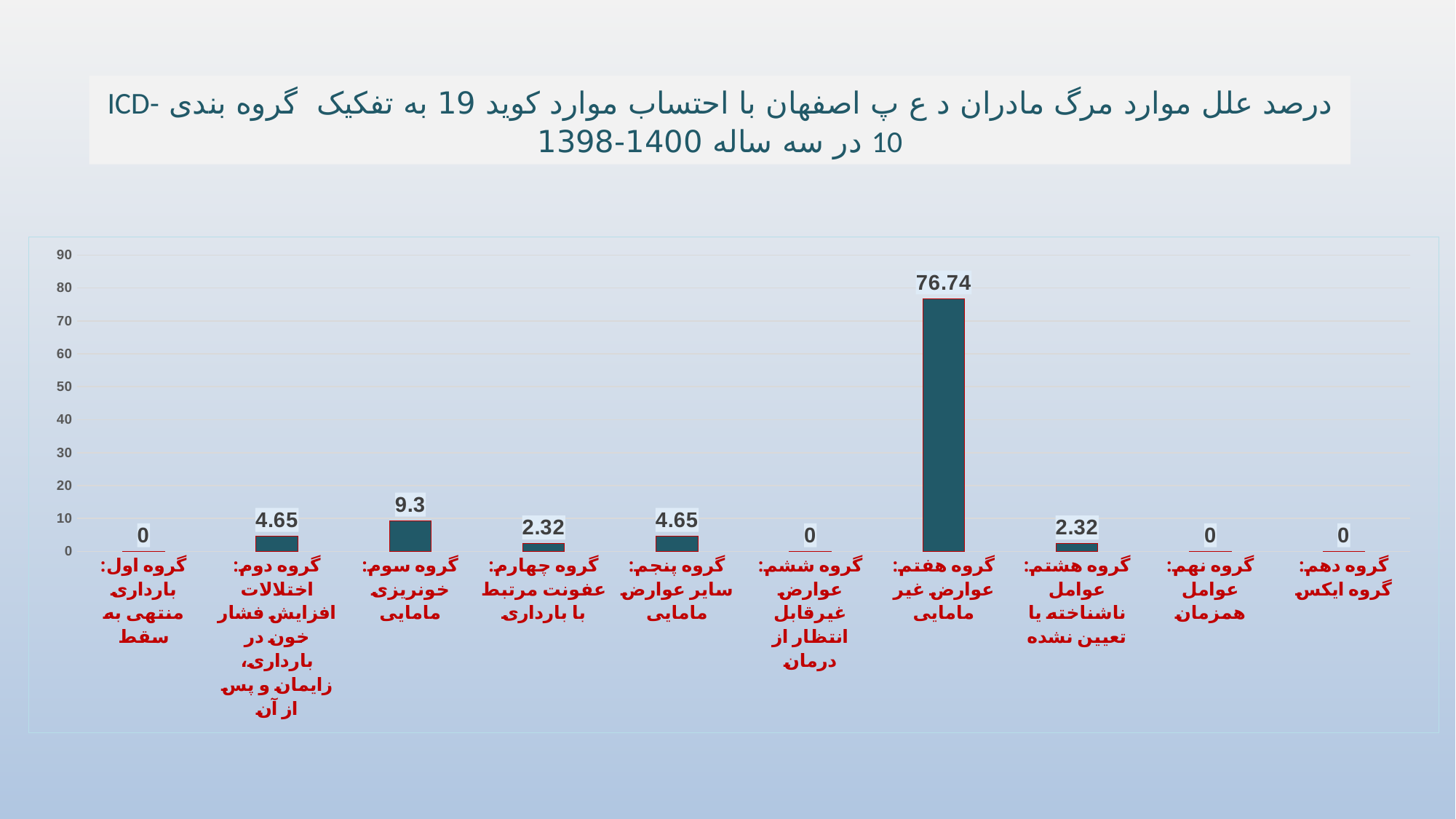

درصد علل موارد مرگ مادران د ع پ اصفهان با احتساب موارد کوید 19 به تفکیک  گروه بندی ICD- 10 در سه ساله 1400-1398

### Chart

| Category | 97-99 |
|---|---|
| گروه اول: بارداری منتهی به سقط | 0.0 |
| گروه دوم: اختلالات افزایش فشار خون در بارداری، زایمان و پس از آن | 4.65 |
| گروه سوم: خونریزی مامایی | 9.3 |
| گروه چهارم: عفونت مرتبط با بارداری | 2.32 |
| گروه پنجم: سایر عوارض مامایی | 4.65 |
| گروه ششم: عوارض غیرقابل انتظار از درمان | 0.0 |
| گروه هفتم: عوارض غیر مامایی | 76.74 |
| گروه هشتم: عوامل ناشناخته یا تعیین نشده | 2.32 |
| گروه نهم: عوامل همزمان | 0.0 |
| گروه دهم: گروه ایکس | 0.0 |